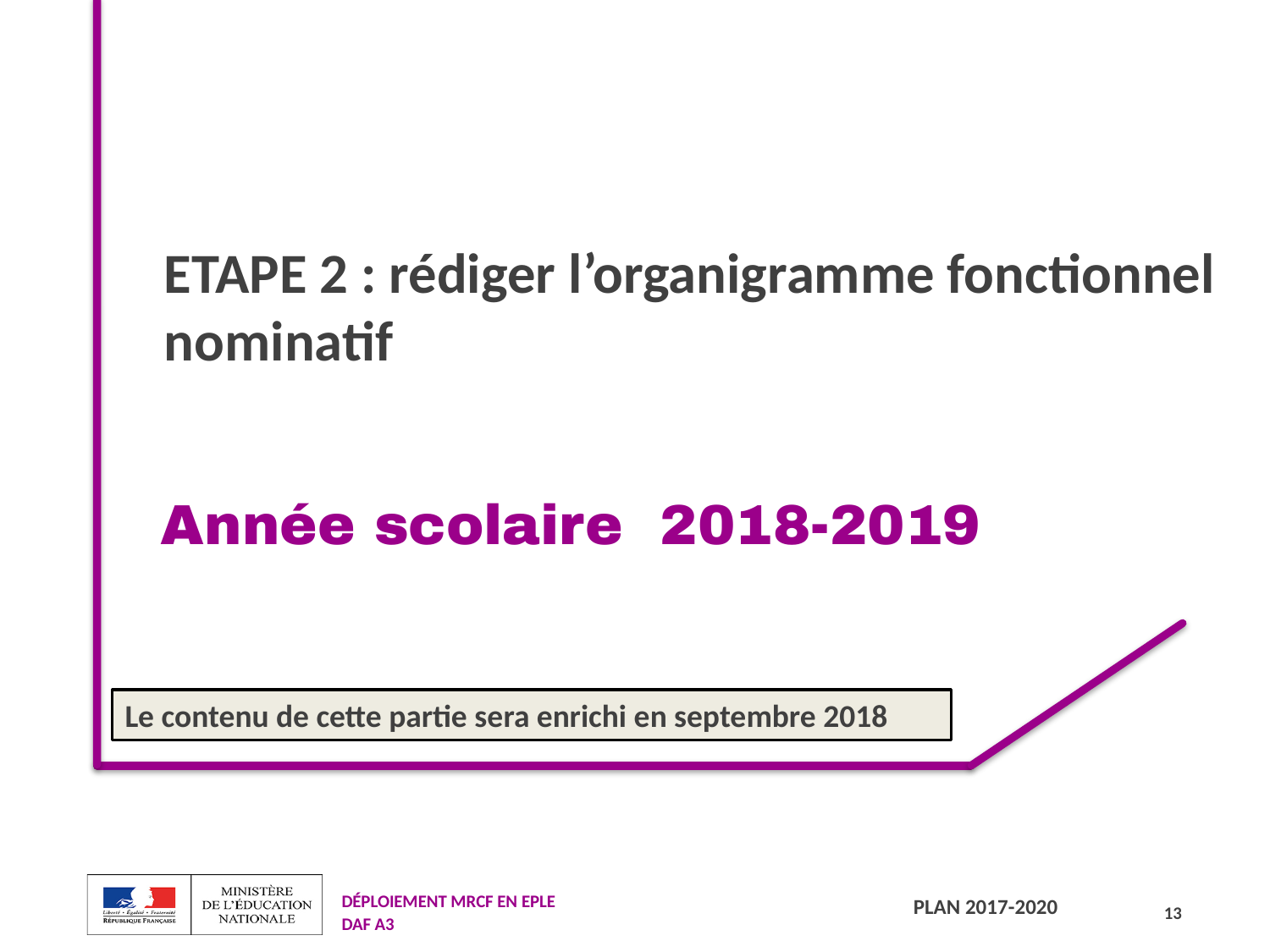

# ETAPE 2 : rédiger l’organigramme fonctionnel nominatif
Année scolaire  2018-2019
Le contenu de cette partie sera enrichi en septembre 2018
13